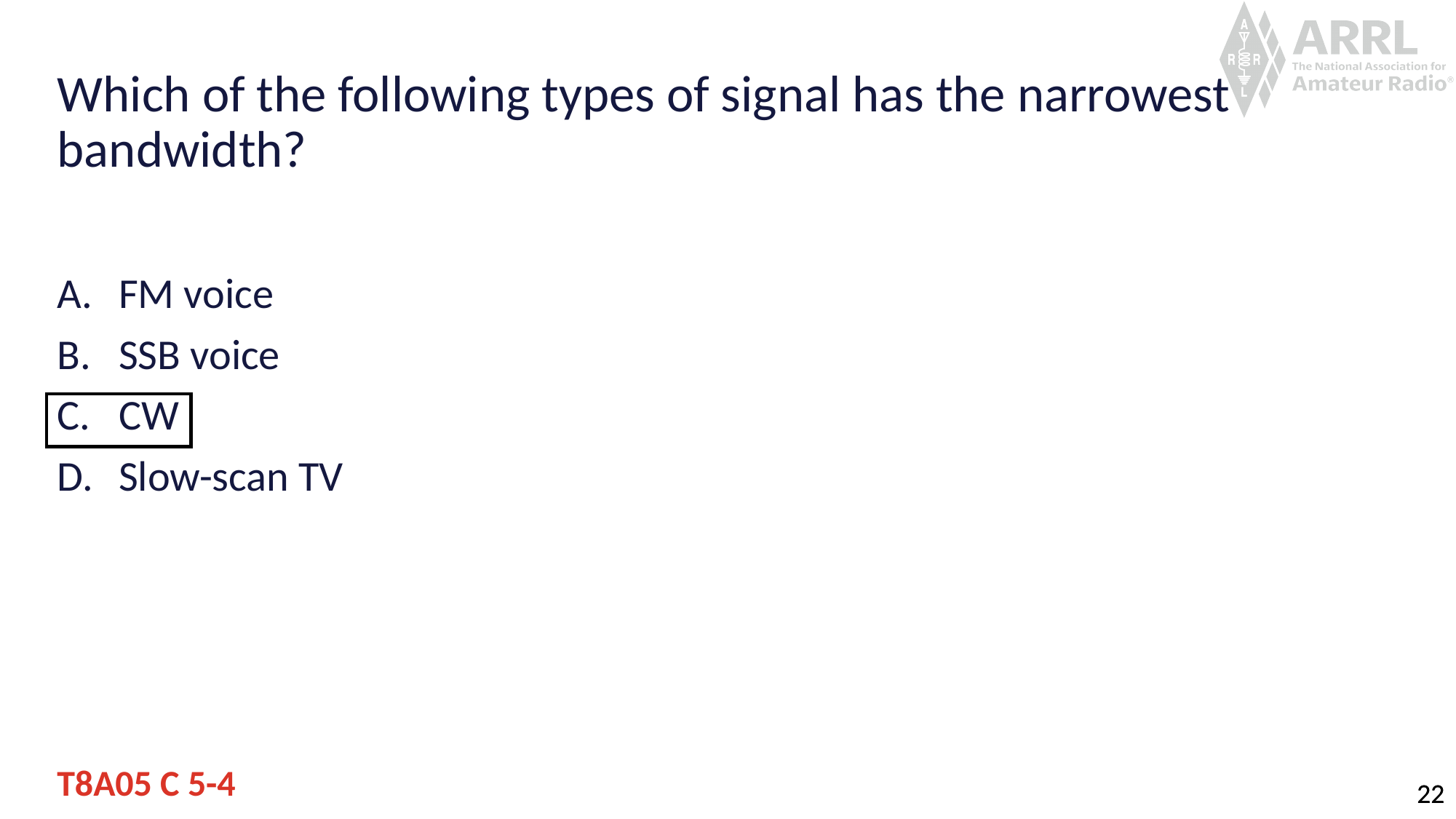

# Which of the following types of signal has the narrowest bandwidth?
FM voice
SSB voice
CW
Slow-scan TV

T8A05 C 5-4